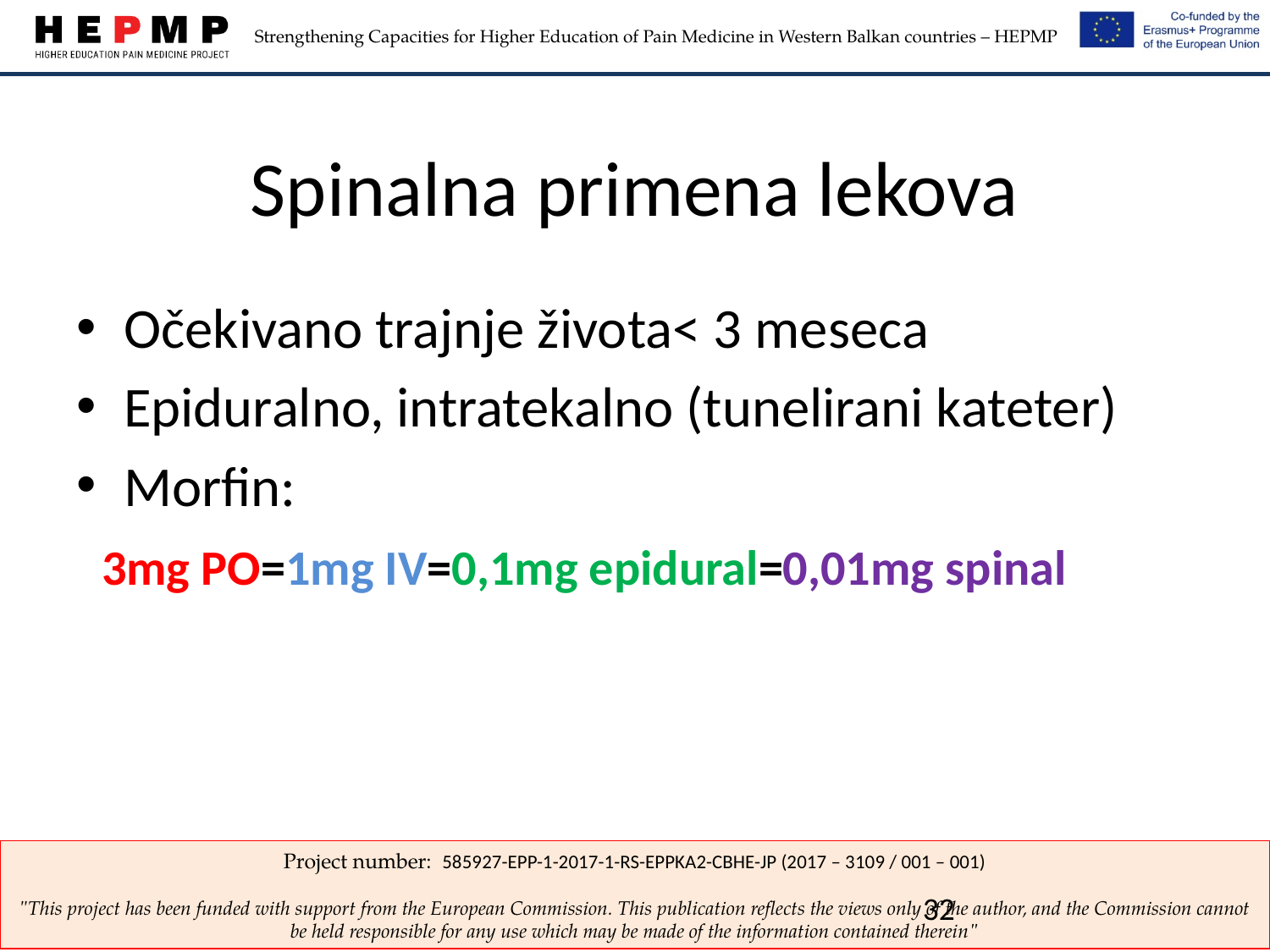

# Spinalna primena lekova
Očekivano trajnje života< 3 meseca
Epiduralno, intratekalno (tunelirani kateter)
Morfin:
  3mg PO=1mg IV=0,1mg epidural=0,01mg spinal
32